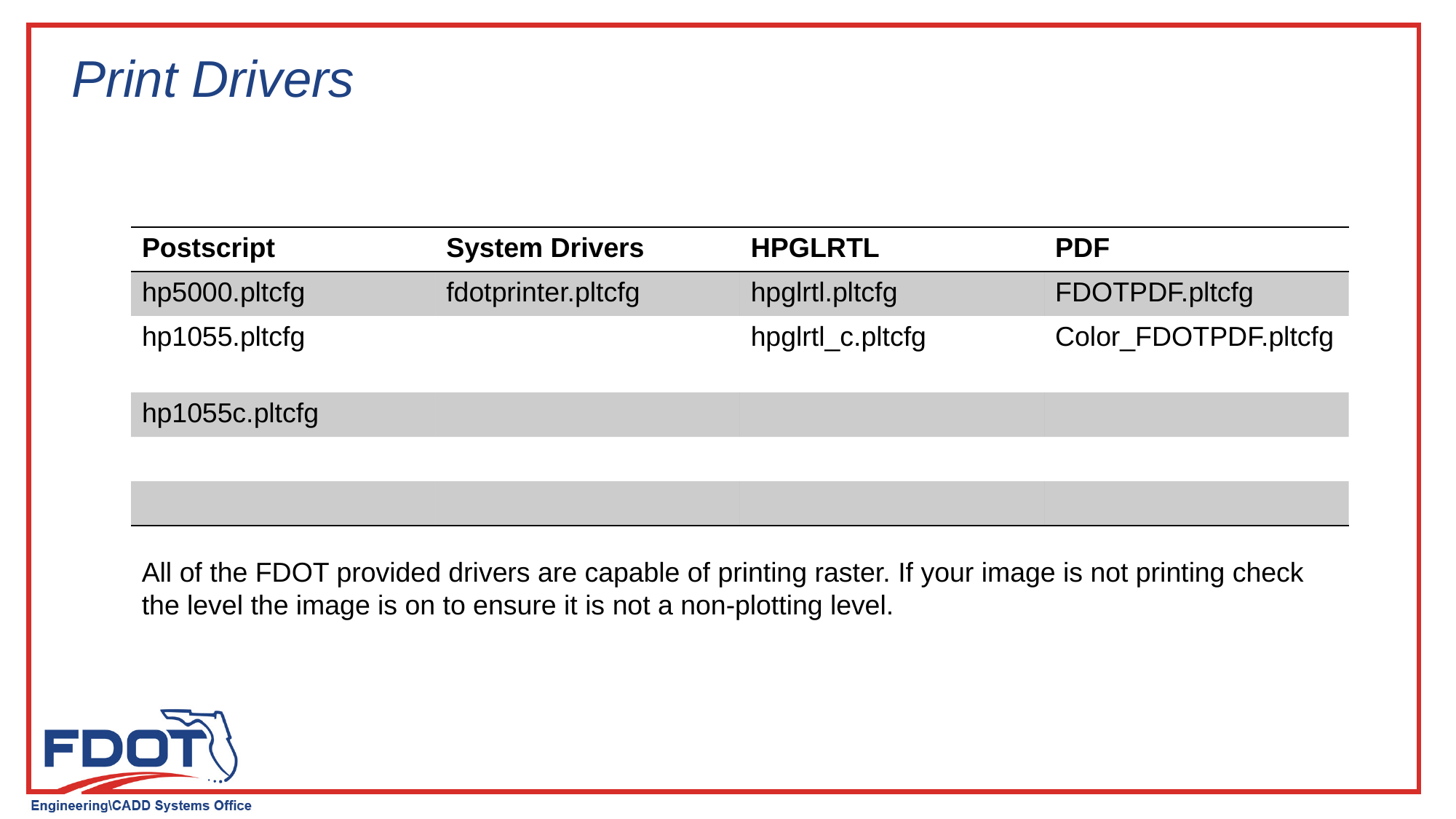

# Print Drivers
| Postscript | System Drivers | HPGLRTL | PDF |
| --- | --- | --- | --- |
| hp5000.pltcfg | fdotprinter.pltcfg | hpglrtl.pltcfg | FDOTPDF.pltcfg |
| hp1055.pltcfg |  | hpglrtl\_c.pltcfg | Color\_FDOTPDF.pltcfg |
| hp1055c.pltcfg |  |  |  |
|  |  |  |  |
|  |  |  |  |
All of the FDOT provided drivers are capable of printing raster. If your image is not printing check the level the image is on to ensure it is not a non-plotting level.